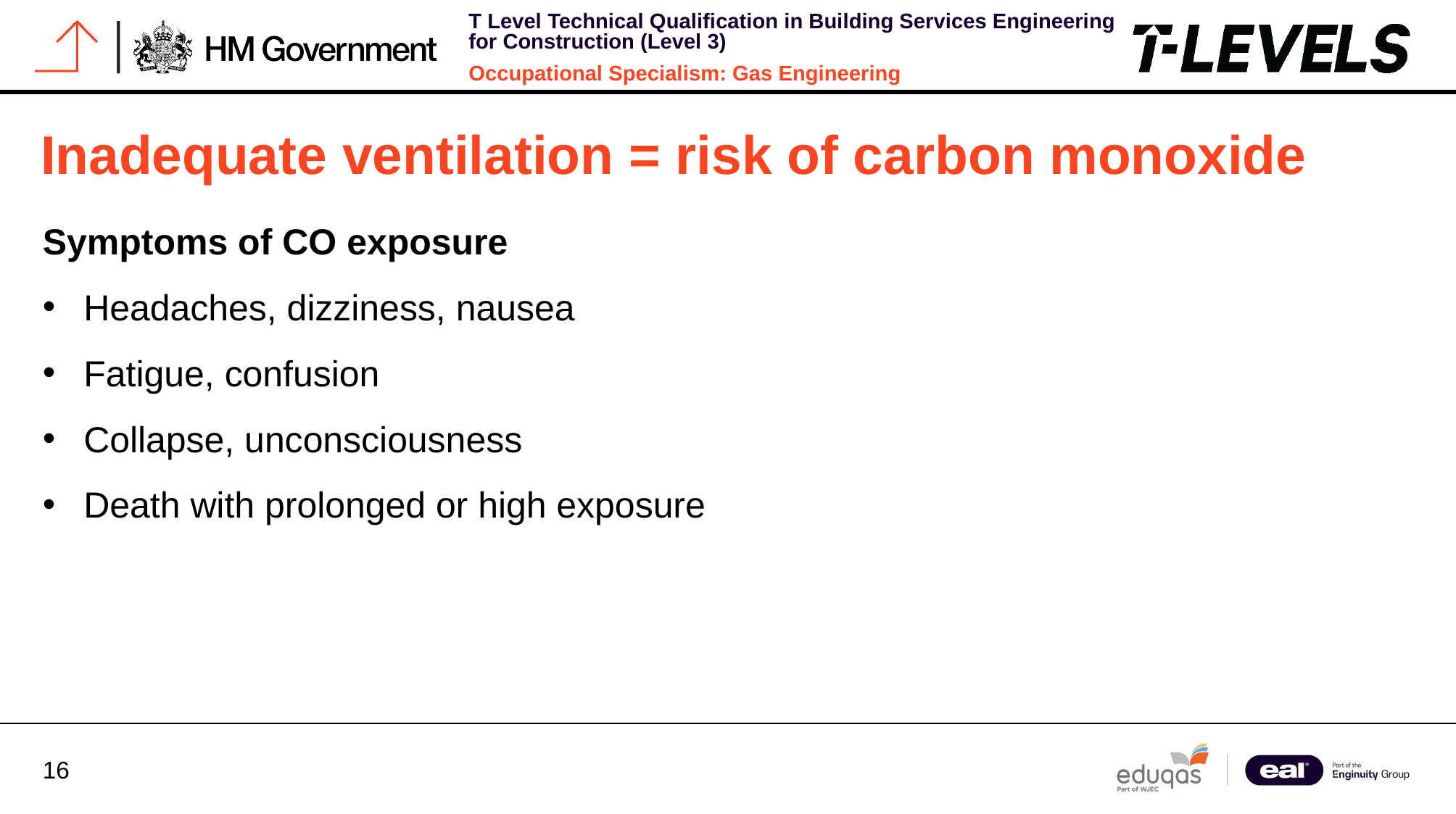

# Inadequate ventilation = risk of carbon monoxide
Symptoms of CO exposure
Headaches, dizziness, nausea
Fatigue, confusion
Collapse, unconsciousness
Death with prolonged or high exposure